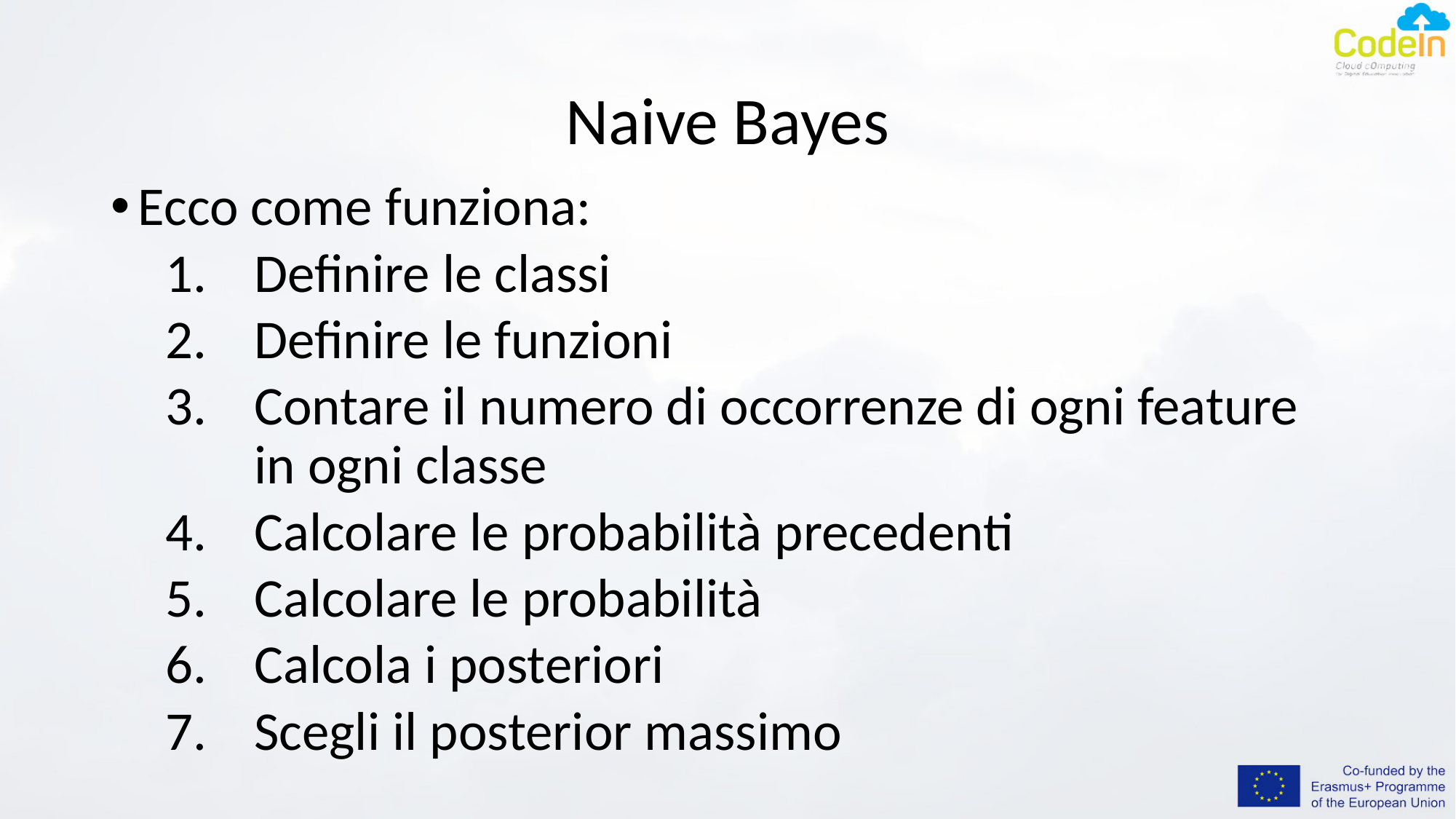

# Naive Bayes
Ecco come funziona:
Definire le classi
Definire le funzioni
Contare il numero di occorrenze di ogni feature in ogni classe
Calcolare le probabilità precedenti
Calcolare le probabilità
Calcola i posteriori
Scegli il posterior massimo